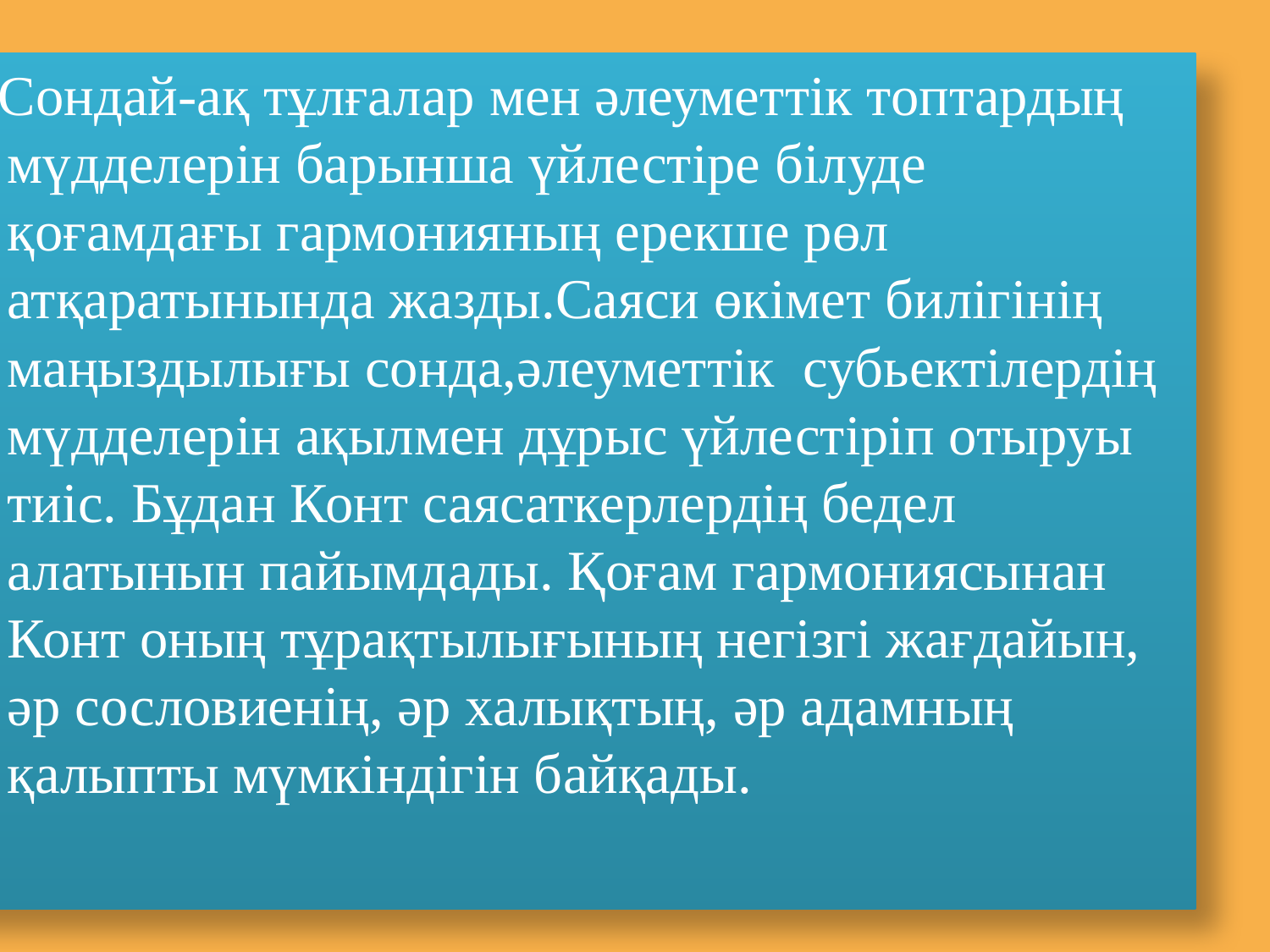

Сондай-ақ тұлғалар мен әлеуметтік топтардың мүдделерін барынша үйлестіре білуде қоғамдағы гармонияның ерекше рөл атқаратынында жазды.Саяси өкімет билігінің маңыздылығы сонда,әлеуметтік  субьектілердің мүдделерін ақылмен дұрыс үйлестіріп отыруы тиіс. Бұдан Конт саясаткерлердің бедел алатынын пайымдады. Қоғам гармониясынан Конт оның тұрақтылығының негізгі жағдайын, әр сословиенің, әр халықтың, әр адамның қалыпты мүмкіндігін байқады.